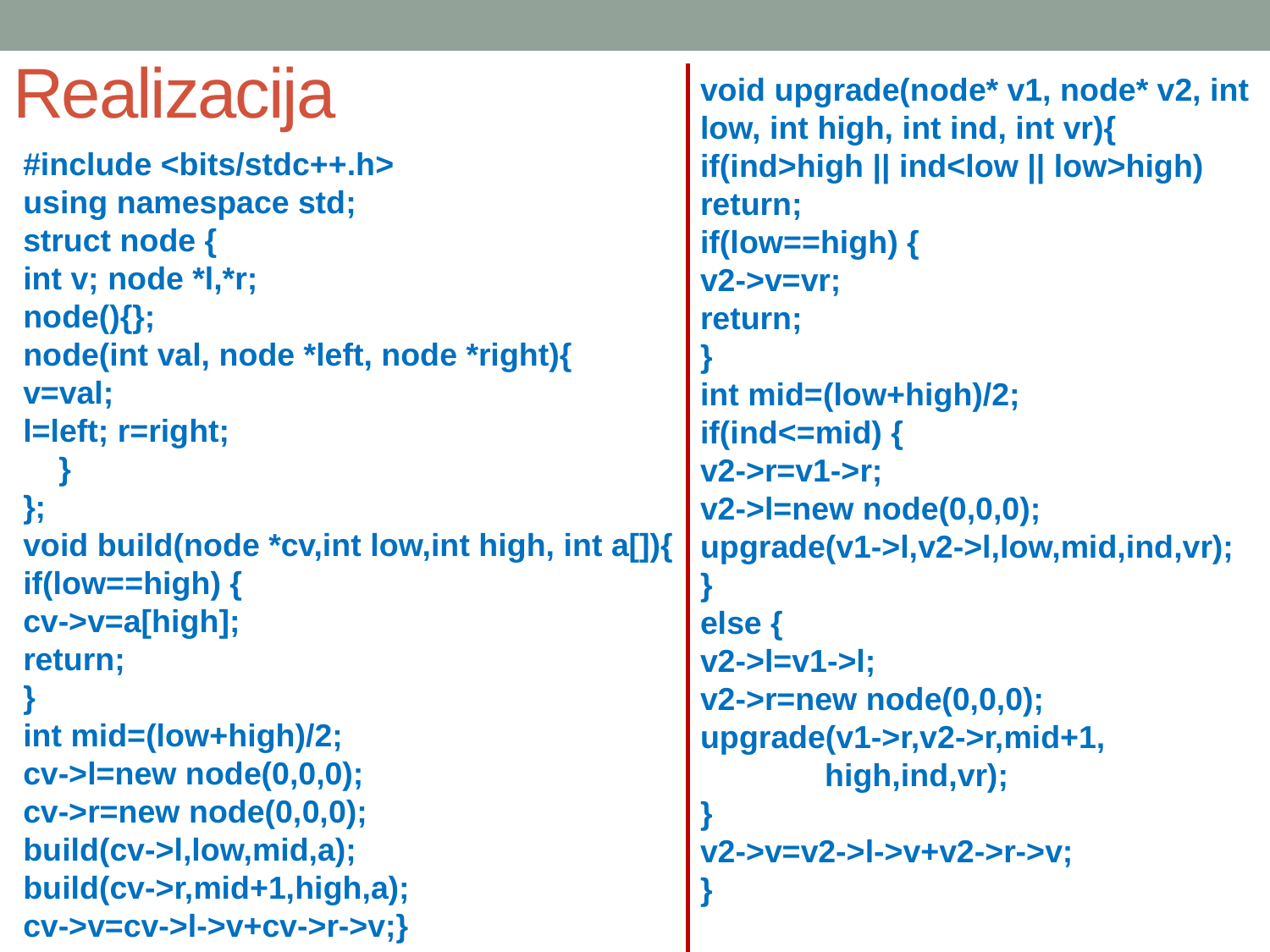

# Realizacija
void upgrade(node* v1, node* v2, int low, int high, int ind, int vr){
if(ind>high || ind<low || low>high)
return;
if(low==high) {
v2->v=vr;
return;
}
int mid=(low+high)/2;
if(ind<=mid) {
v2->r=v1->r;
v2->l=new node(0,0,0);
upgrade(v1->l,v2->l,low,mid,ind,vr);
}
else {
v2->l=v1->l;
v2->r=new node(0,0,0);
upgrade(v1->r,v2->r,mid+1,
              high,ind,vr);
}
v2->v=v2->l->v+v2->r->v;
}
#include <bits/stdc++.h>
using namespace std;
struct node {
int v; node *l,*r;
node(){};
node(int val, node *left, node *right){
v=val;
l=left; r=right;
    }
};
void build(node *cv,int low,int high, int a[]){
if(low==high) {
cv->v=a[high];
return;
}
int mid=(low+high)/2;
cv->l=new node(0,0,0);
cv->r=new node(0,0,0);
build(cv->l,low,mid,a);
build(cv->r,mid+1,high,a);
cv->v=cv->l->v+cv->r->v;}